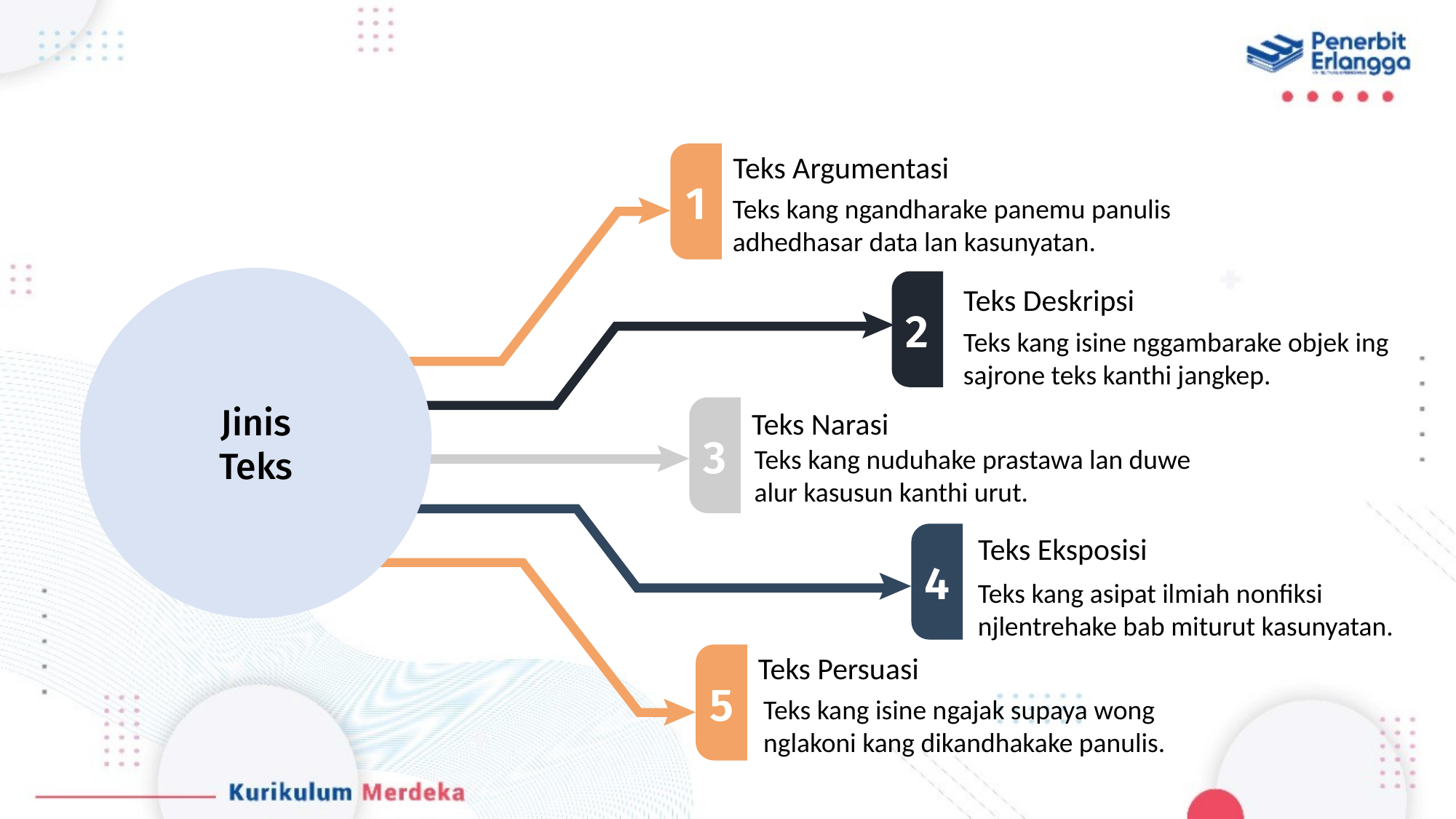

1
Teks Argumentasi
Teks kang ngandharake panemu panulis adhedhasar data lan kasunyatan.

Jinis
Teks
2
Teks Deskripsi

Teks kang isine nggambarake objek ing sajrone teks kanthi jangkep.
3
Teks Narasi
Teks kang nuduhake prastawa lan duwe alur kasusun kanthi urut.

4
Teks Eksposisi

Teks kang asipat ilmiah nonfiksi njlentrehake bab miturut kasunyatan.
5
Teks Persuasi
Teks kang isine ngajak supaya wong nglakoni kang dikandhakake panulis.